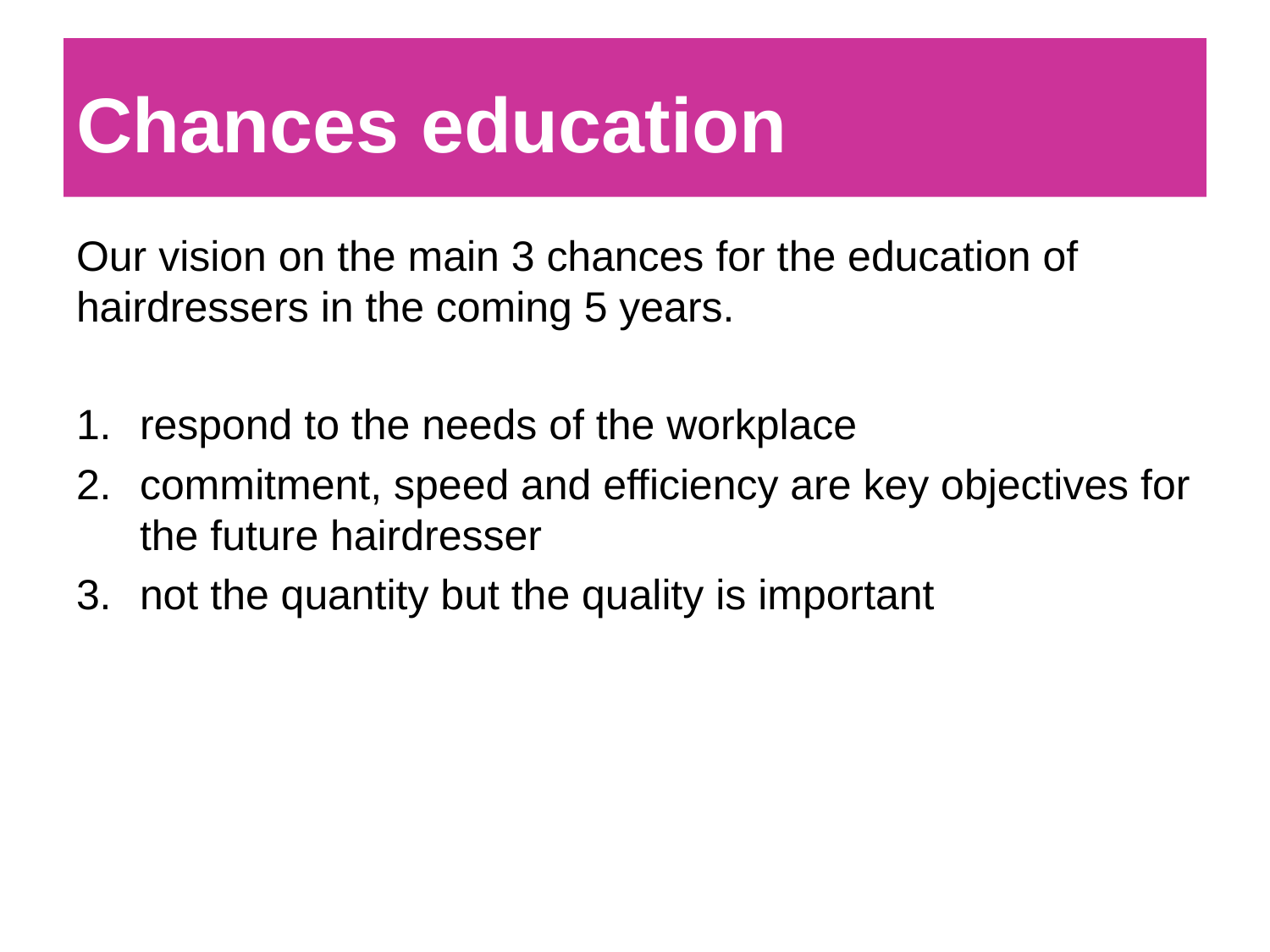

# Chances education
Our vision on the main 3 chances for the education of hairdressers in the coming 5 years.

respond to the needs of the workplace
commitment, speed and efficiency are key objectives for the future hairdresser
not the quantity but the quality is important